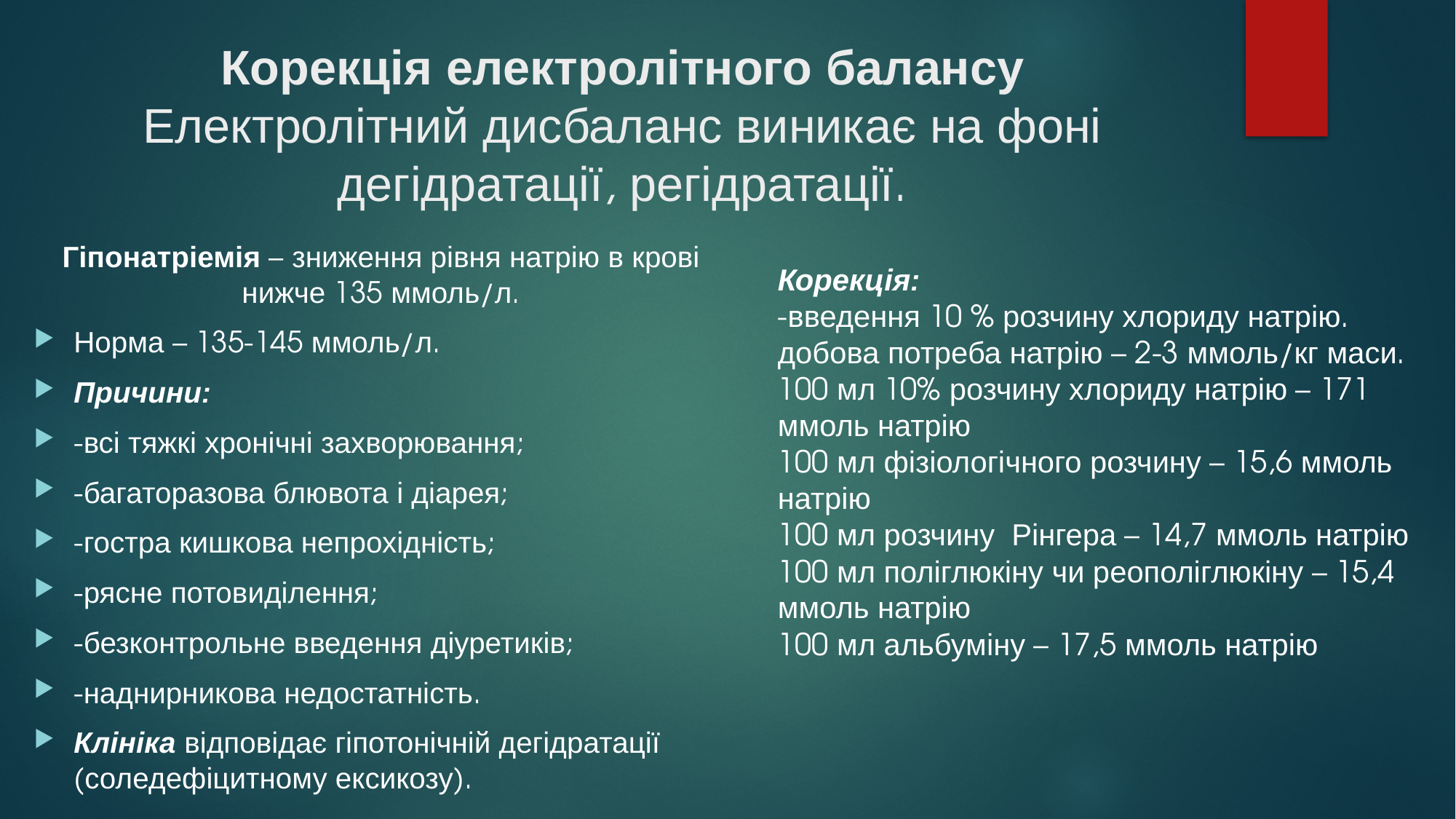

# Корекція електролітного балансу Електролітний дисбаланс виникає на фоні дегідратації, регідратації.
Гіпонатріемія – зниження рівня натрію в крові нижче 135 ммоль/л.
Норма – 135-145 ммоль/л.
Причини:
-всі тяжкі хронічні захворювання;
-багаторазова блювота і діарея;
-гостра кишкова непрохідність;
-рясне потовиділення;
-безконтрольне введення діуретиків;
-наднирникова недостатність.
Клініка відповідає гіпотонічній дегідратації (соледефіцитному ексикозу).
Корекція:
-введення 10 % розчину хлориду натрію.
добова потреба натрію – 2-3 ммоль/кг маси.
100 мл 10% розчину хлориду натрію – 171 ммоль натрію
100 мл фізіологічного розчину – 15,6 ммоль натрію
100 мл розчину  Рінгера – 14,7 ммоль натрію
100 мл поліглюкіну чи реополіглюкіну – 15,4 ммоль натрію
100 мл альбуміну – 17,5 ммоль натрію